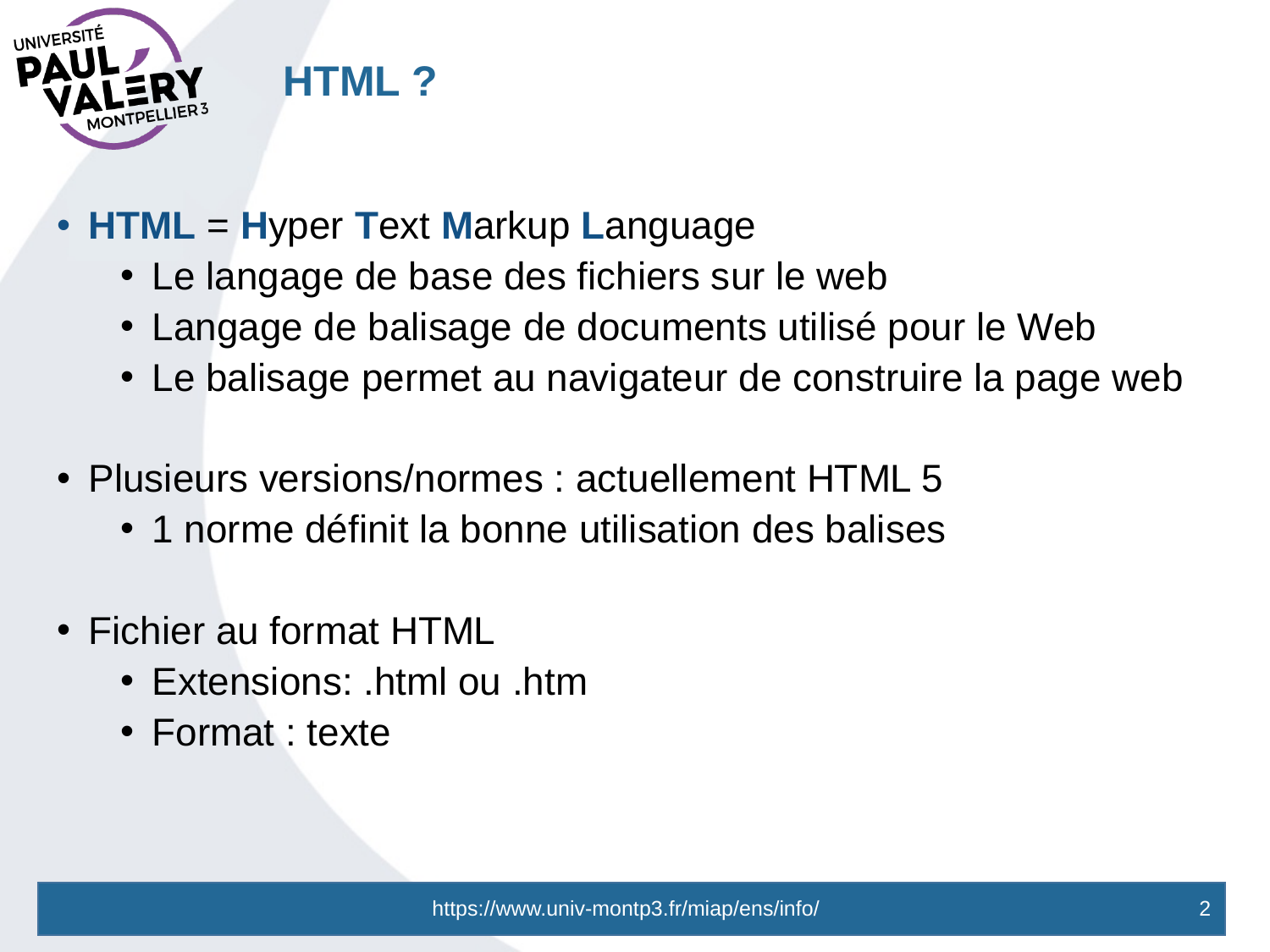

# HTML ?
HTML = Hyper Text Markup Language
Le langage de base des fichiers sur le web
Langage de balisage de documents utilisé pour le Web
Le balisage permet au navigateur de construire la page web
Plusieurs versions/normes : actuellement HTML 5
1 norme définit la bonne utilisation des balises
Fichier au format HTML
Extensions: .html ou .htm
Format : texte

https://www.univ-montp3.fr/miap/ens/info/
2